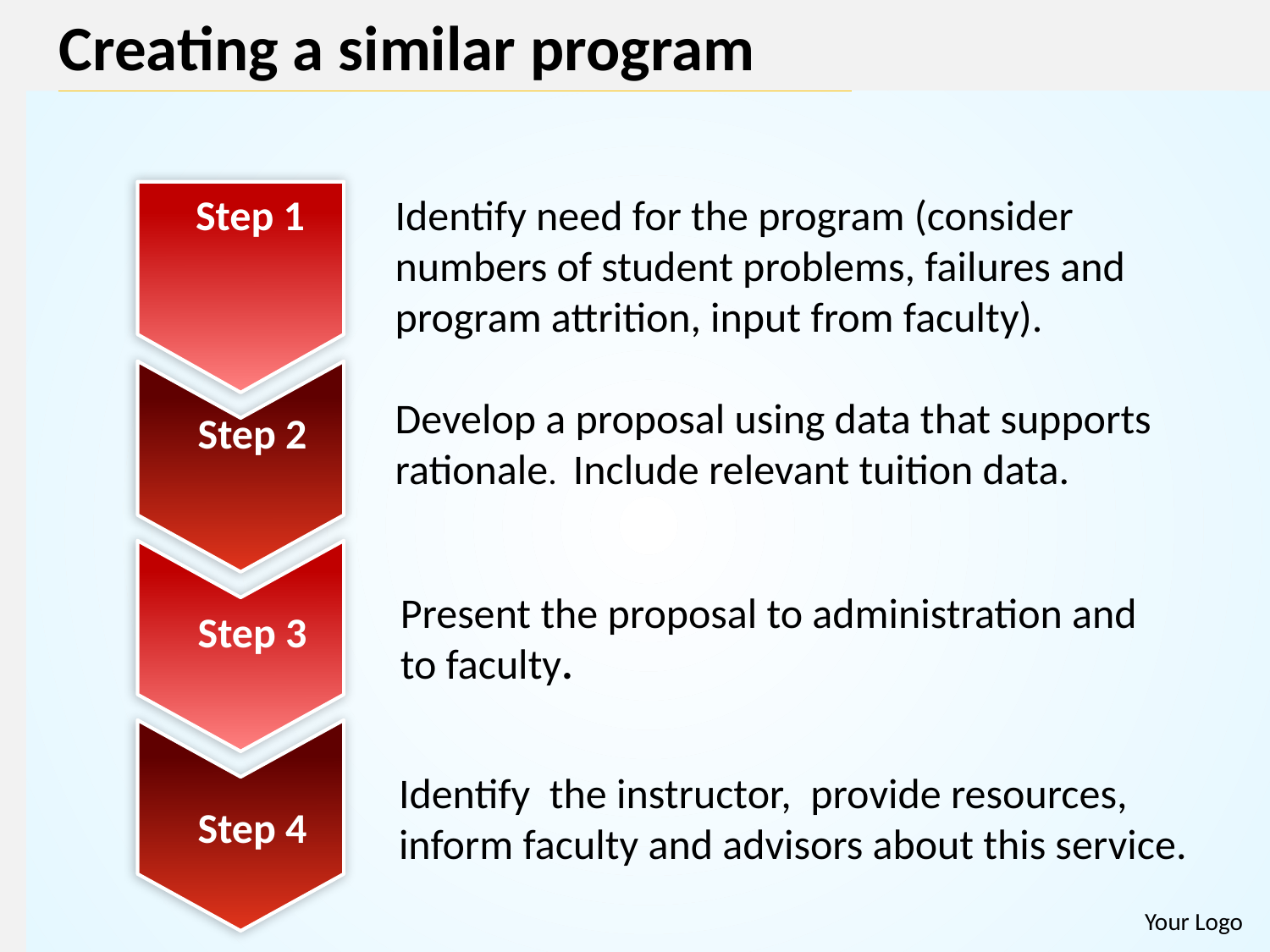

Creating a similar program

Step 1
Identify need for the program (consider numbers of student problems, failures and program attrition, input from faculty).
Develop a proposal using data that supports rationale.  Include relevant tuition data.

Step 2
Present the proposal to administration and to faculty.
Step 3

Identify  the instructor,  provide resources,  inform faculty and advisors about this service.
Step 4
Your Logo